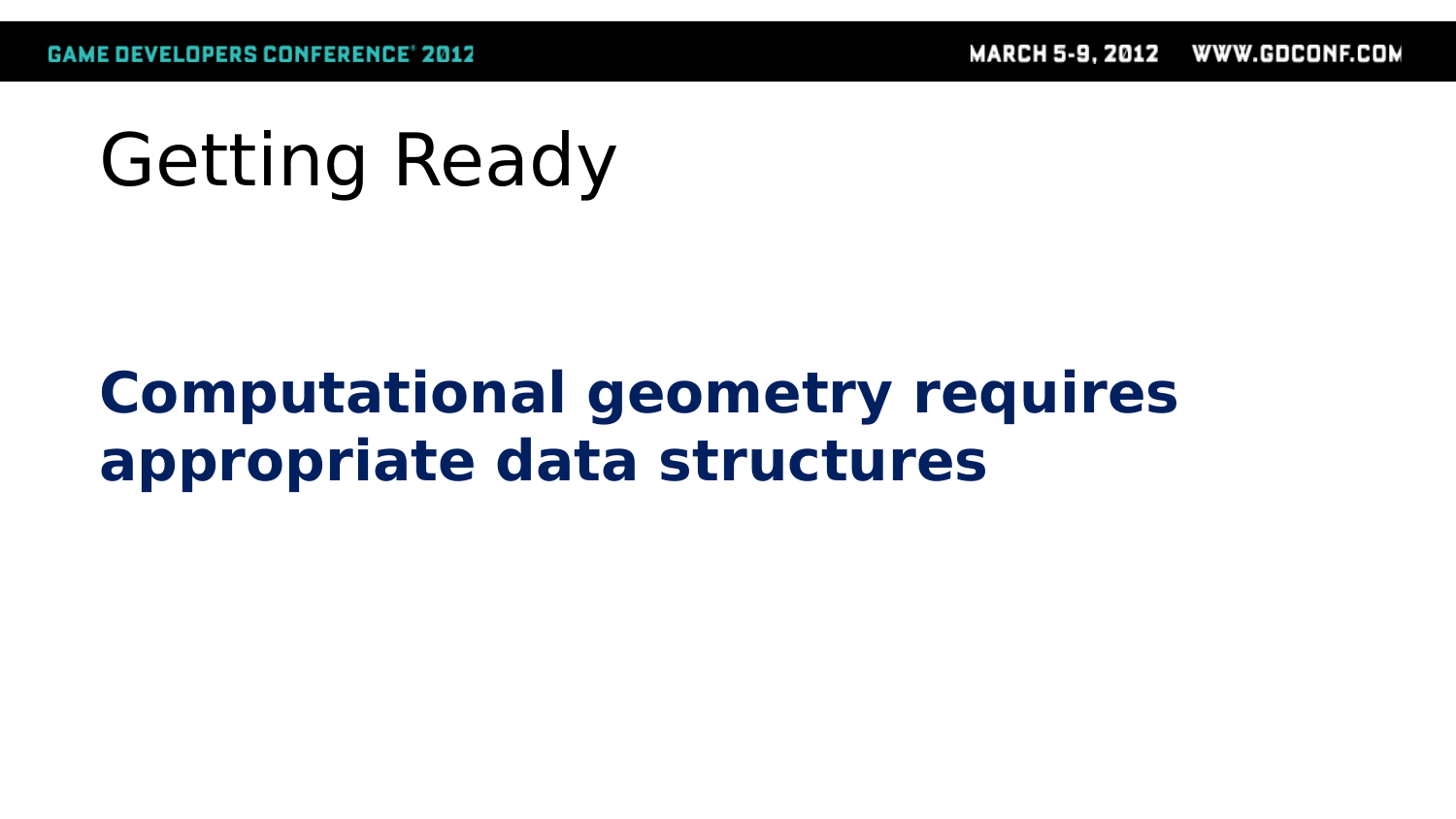

# Getting Ready
Computational geometry requires appropriate data structures